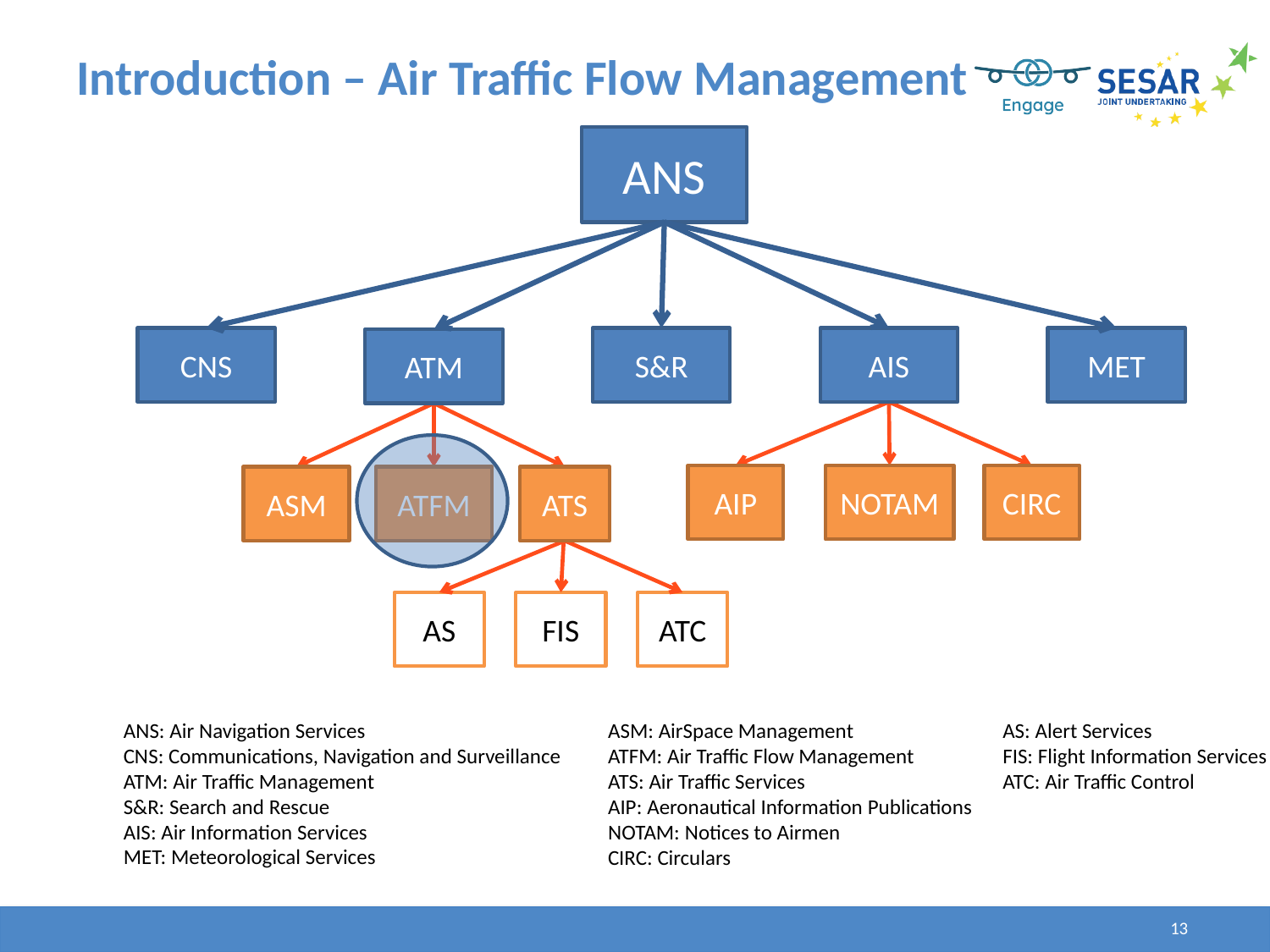

# Introduction – Air Traffic Flow Management
ANS
CNS
S&R
AIS
MET
ATM
AIP
NOTAM
CIRC
ASM
ATFM
ATS

AS
FIS
ATC
AS: Alert Services
FIS: Flight Information Services
ATC: Air Traffic Control
ANS: Air Navigation Services
CNS: Communications, Navigation and Surveillance
ATM: Air Traffic Management
S&R: Search and Rescue
AIS: Air Information Services
MET: Meteorological Services
ASM: AirSpace Management
ATFM: Air Traffic Flow Management
ATS: Air Traffic Services
AIP: Aeronautical Information Publications
NOTAM: Notices to Airmen
CIRC: Circulars
13